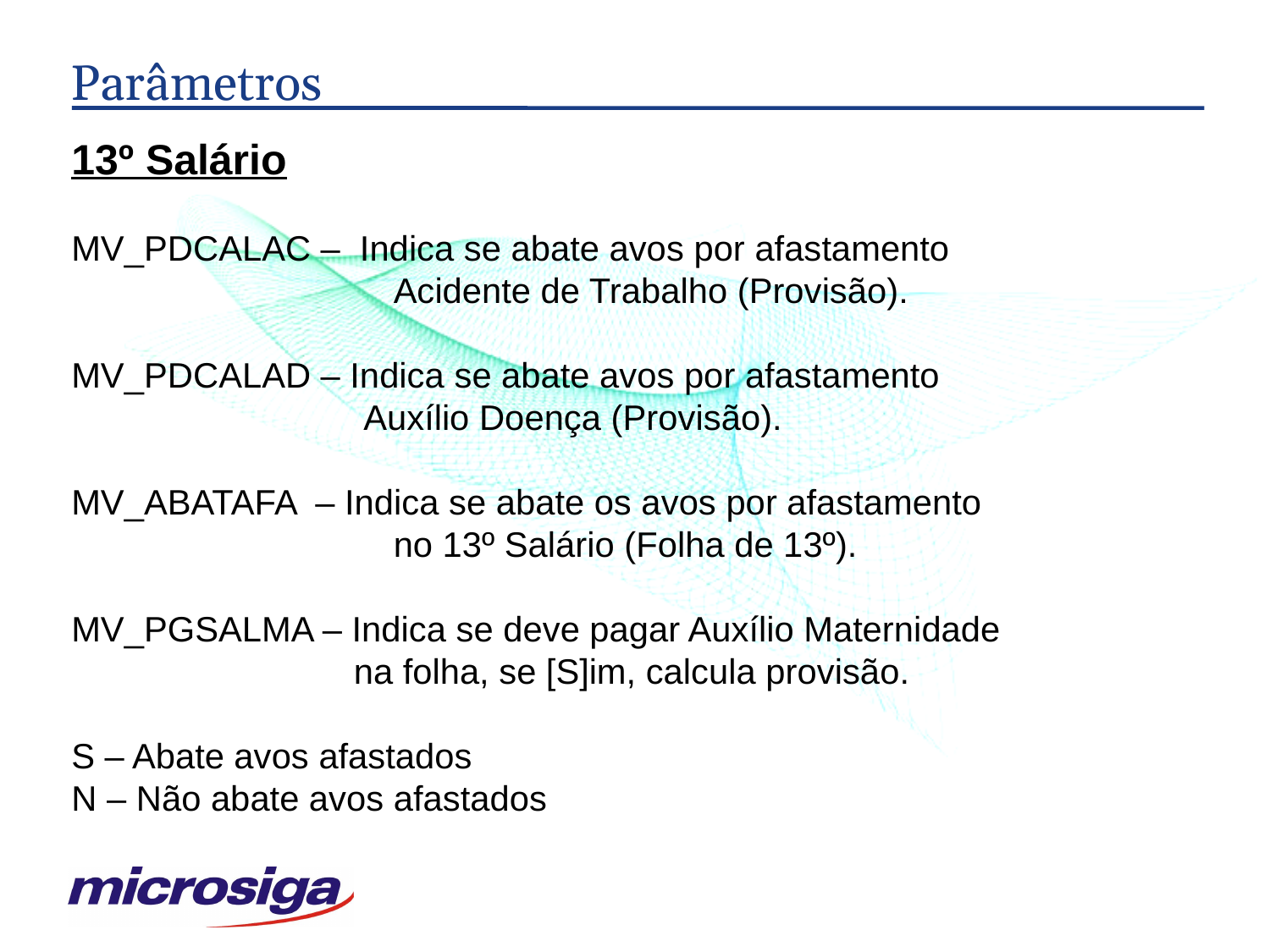

# Parâmetros
13º Salário

MV_PDCALAC –  Indica se abate avos por afastamento
		       Acidente de Trabalho (Provisão).

MV_PDCALAD – Indica se abate avos por afastamento
                              Auxílio Doença (Provisão).

MV_ABATAFA  – Indica se abate os avos por afastamento
		       no 13º Salário (Folha de 13º).

MV_PGSALMA – Indica se deve pagar Auxílio Maternidade
                             na folha, se [S]im, calcula provisão.

S – Abate avos afastados
N – Não abate avos afastados